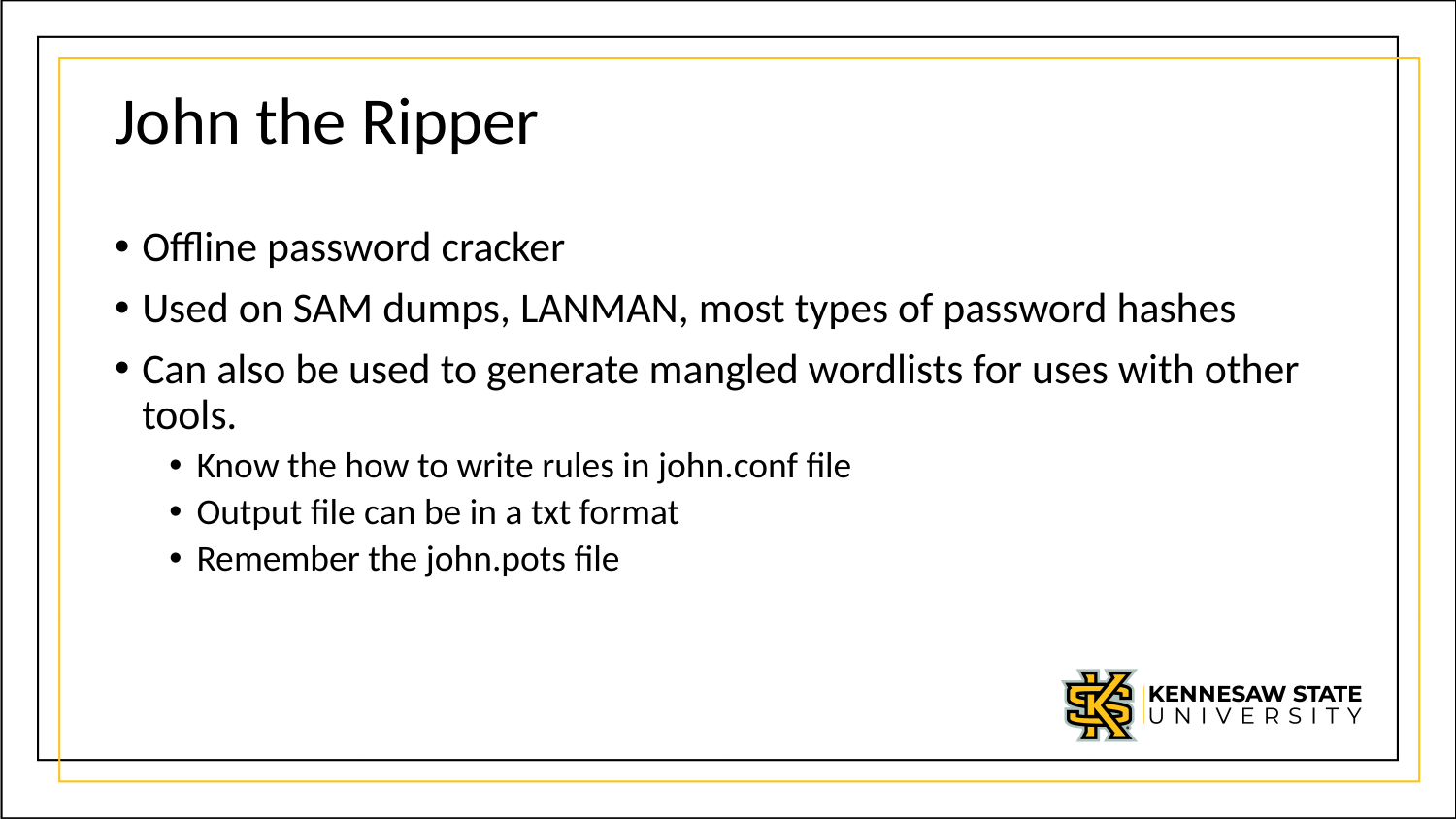

# John the Ripper
Offline password cracker
Used on SAM dumps, LANMAN, most types of password hashes
Can also be used to generate mangled wordlists for uses with other tools.
Know the how to write rules in john.conf file
Output file can be in a txt format
Remember the john.pots file